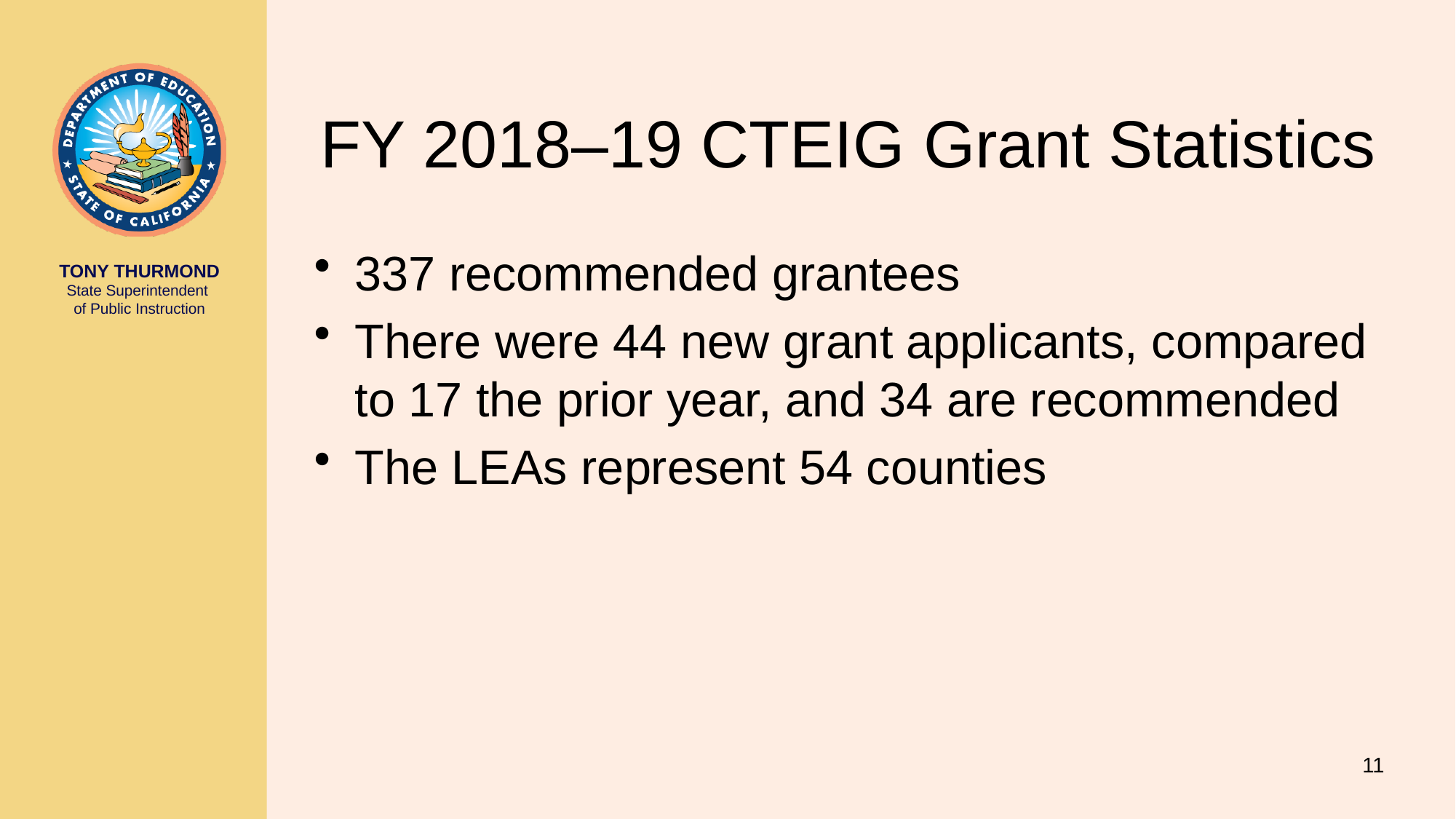

# FY 2018–19 CTEIG Grant Statistics
337 recommended grantees
There were 44 new grant applicants, compared to 17 the prior year, and 34 are recommended
The LEAs represent 54 counties
11